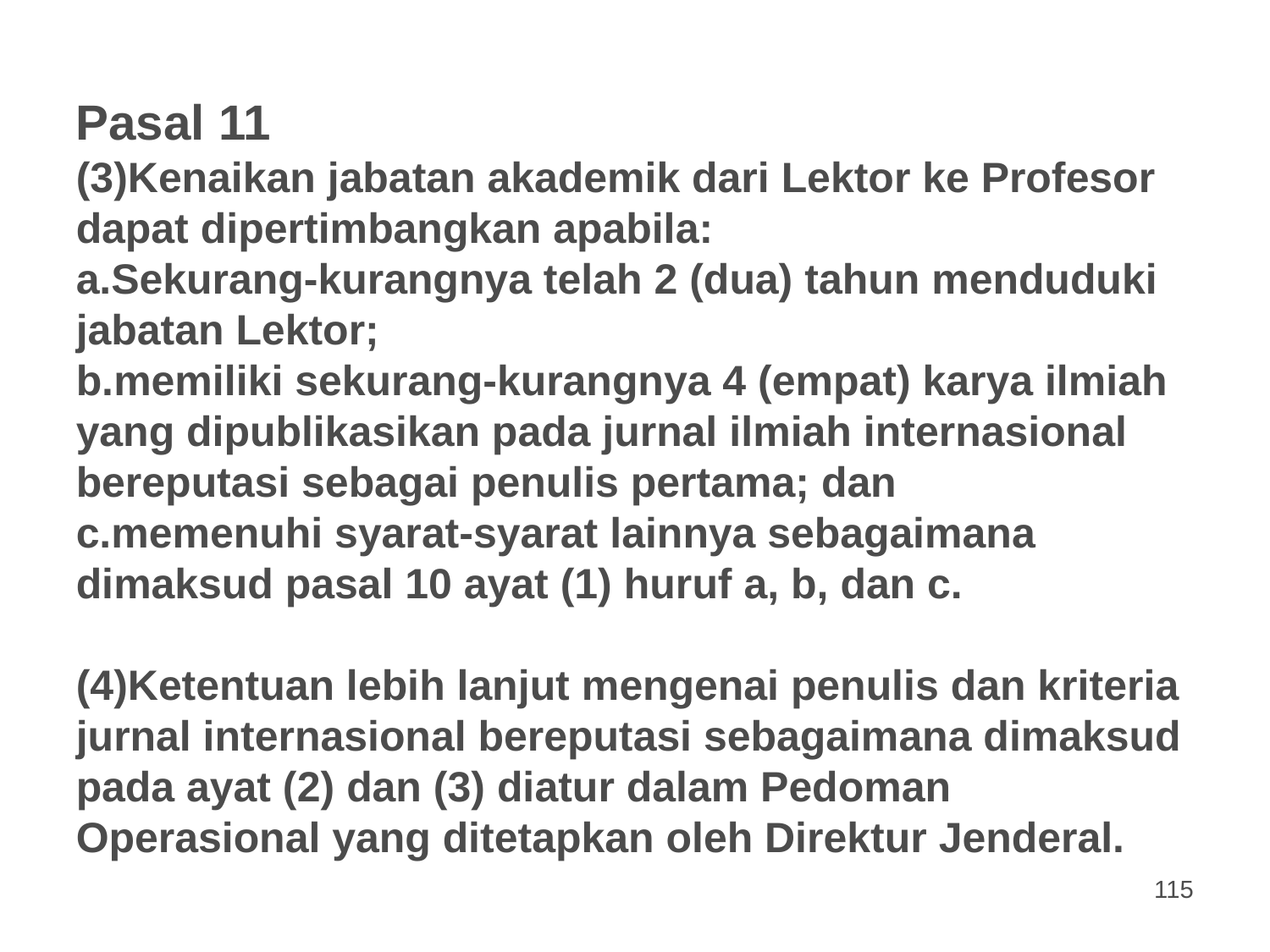

Pasal 11
(3)Kenaikan jabatan akademik dari Lektor ke Profesor dapat dipertimbangkan apabila:
a.Sekurang-kurangnya telah 2 (dua) tahun menduduki jabatan Lektor;
b.memiliki sekurang-kurangnya 4 (empat) karya ilmiah yang dipublikasikan pada jurnal ilmiah internasional bereputasi sebagai penulis pertama; dan
c.memenuhi syarat-syarat lainnya sebagaimana dimaksud pasal 10 ayat (1) huruf a, b, dan c.

(4)Ketentuan lebih lanjut mengenai penulis dan kriteria jurnal internasional bereputasi sebagaimana dimaksud pada ayat (2) dan (3) diatur dalam Pedoman Operasional yang ditetapkan oleh Direktur Jenderal.
115